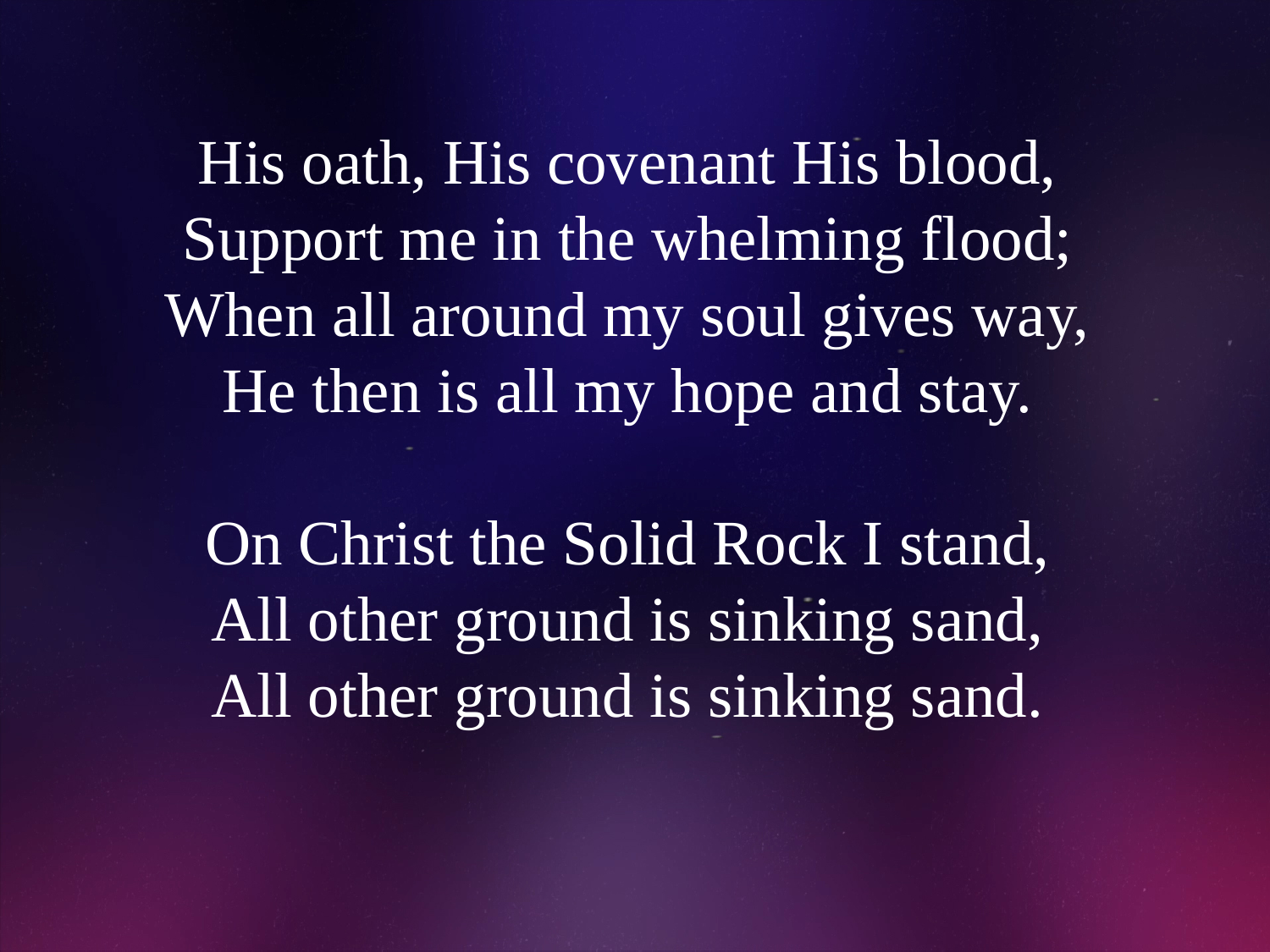

# His oath, His covenant His blood, Support me in the whelming flood; When all around my soul gives way, He then is all my hope and stay. On Christ the Solid Rock I stand, All other ground is sinking sand, All other ground is sinking sand.